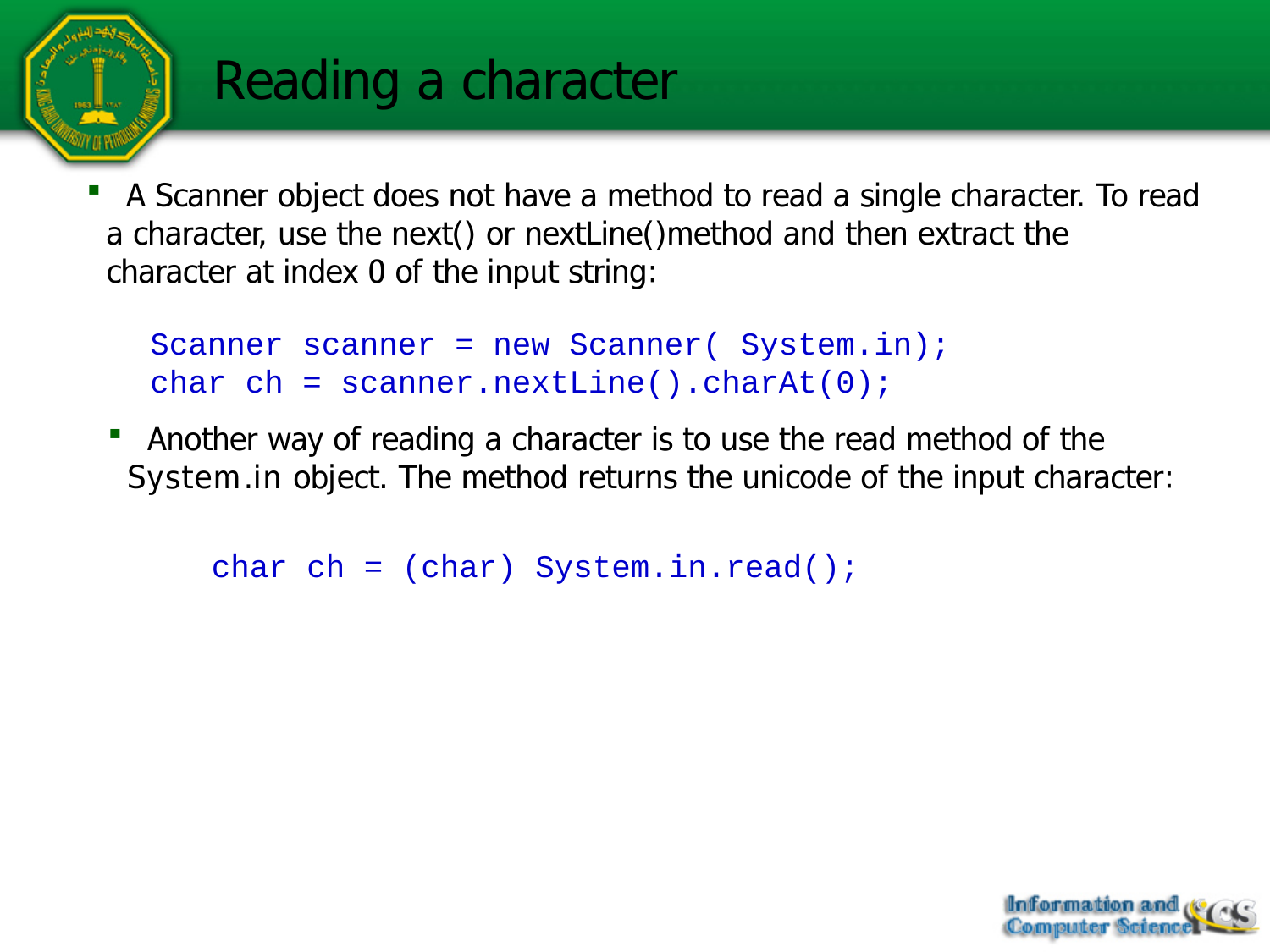

# Reading a character
 A Scanner object does not have a method to read a single character. To read
  a character, use the next() or nextLine()method and then extract the
  character at index 0 of the input string:
Scanner scanner = new Scanner( System.in);
char ch = scanner.nextLine().charAt(0);
 Another way of reading a character is to use the read method of the
  System.in object. The method returns the unicode of the input character:
 char ch = (char) System.in.read();